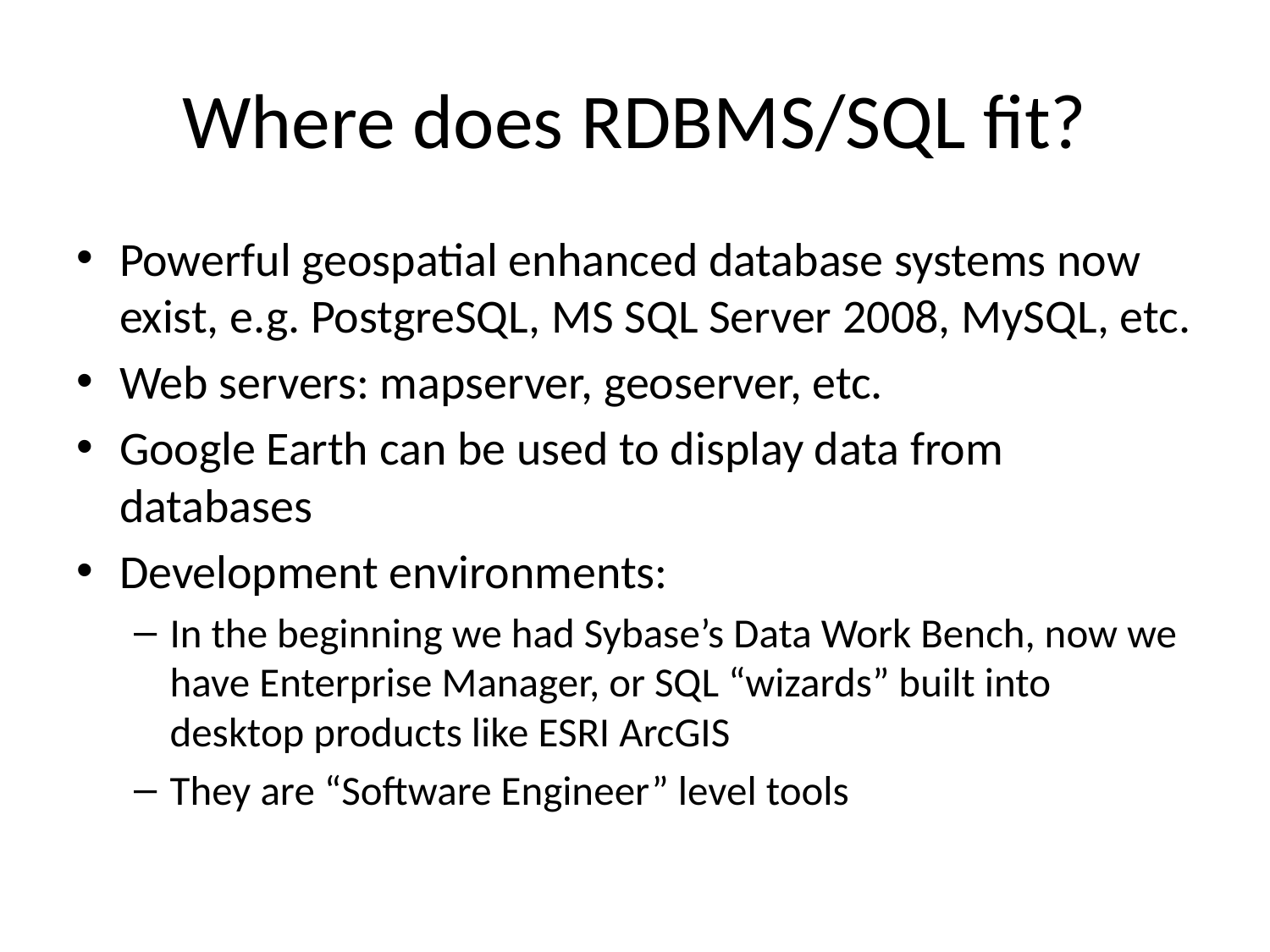

# Where does RDBMS/SQL fit?
Powerful geospatial enhanced database systems now exist, e.g. PostgreSQL, MS SQL Server 2008, MySQL, etc.
Web servers: mapserver, geoserver, etc.
Google Earth can be used to display data from databases
Development environments:
In the beginning we had Sybase’s Data Work Bench, now we have Enterprise Manager, or SQL “wizards” built into desktop products like ESRI ArcGIS
They are “Software Engineer” level tools